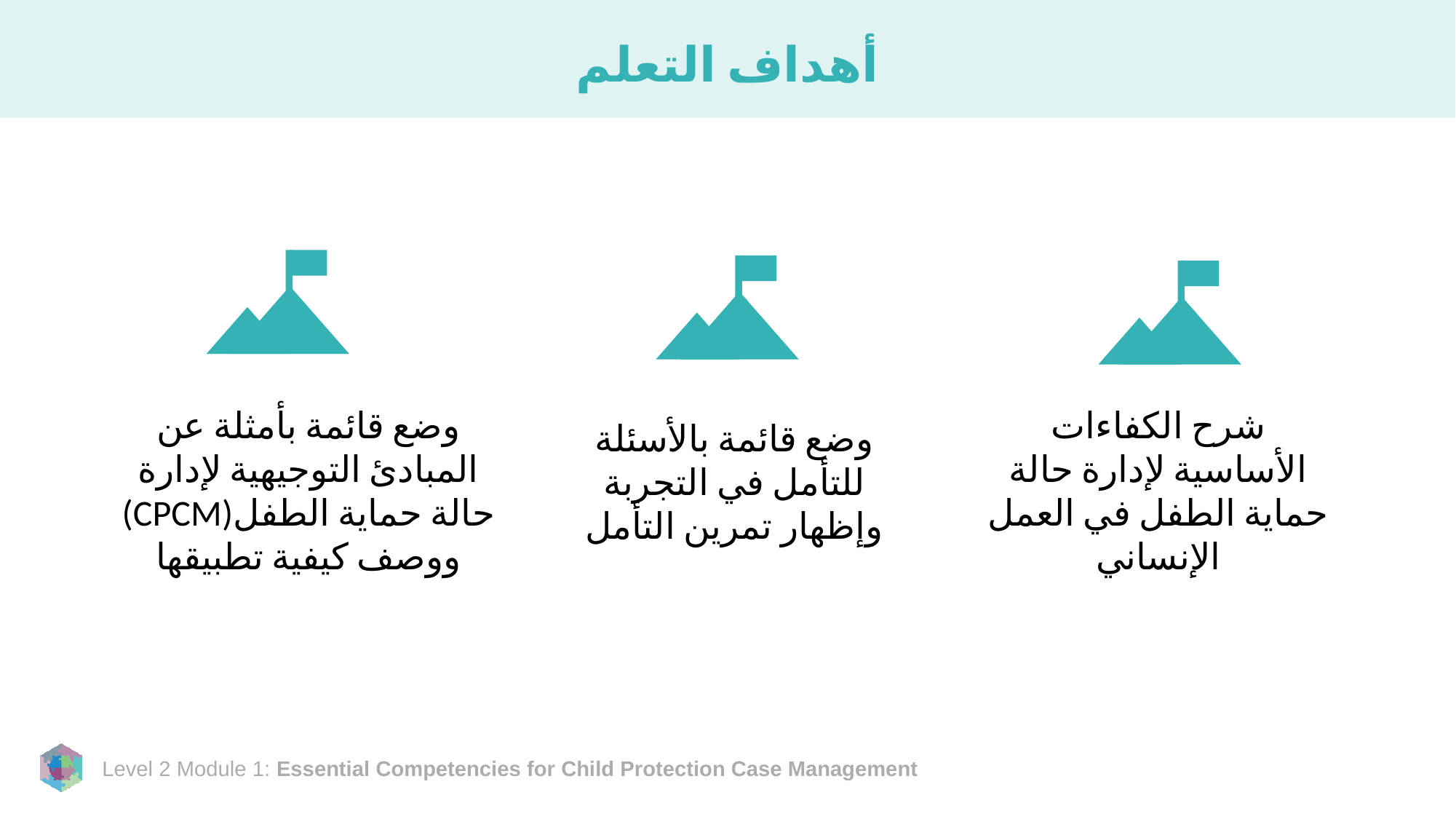

# أهداف التعلم

وضع قائمة بأمثلة عن المبادئ التوجيهية لإدارة حالة حماية الطفل(CPCM) ووصف كيفية تطبيقها
شرح الكفاءات الأساسية لإدارة حالة حماية الطفل في العمل الإنساني
وضع قائمة بالأسئلة للتأمل في التجربة وإظهار تمرين التأمل